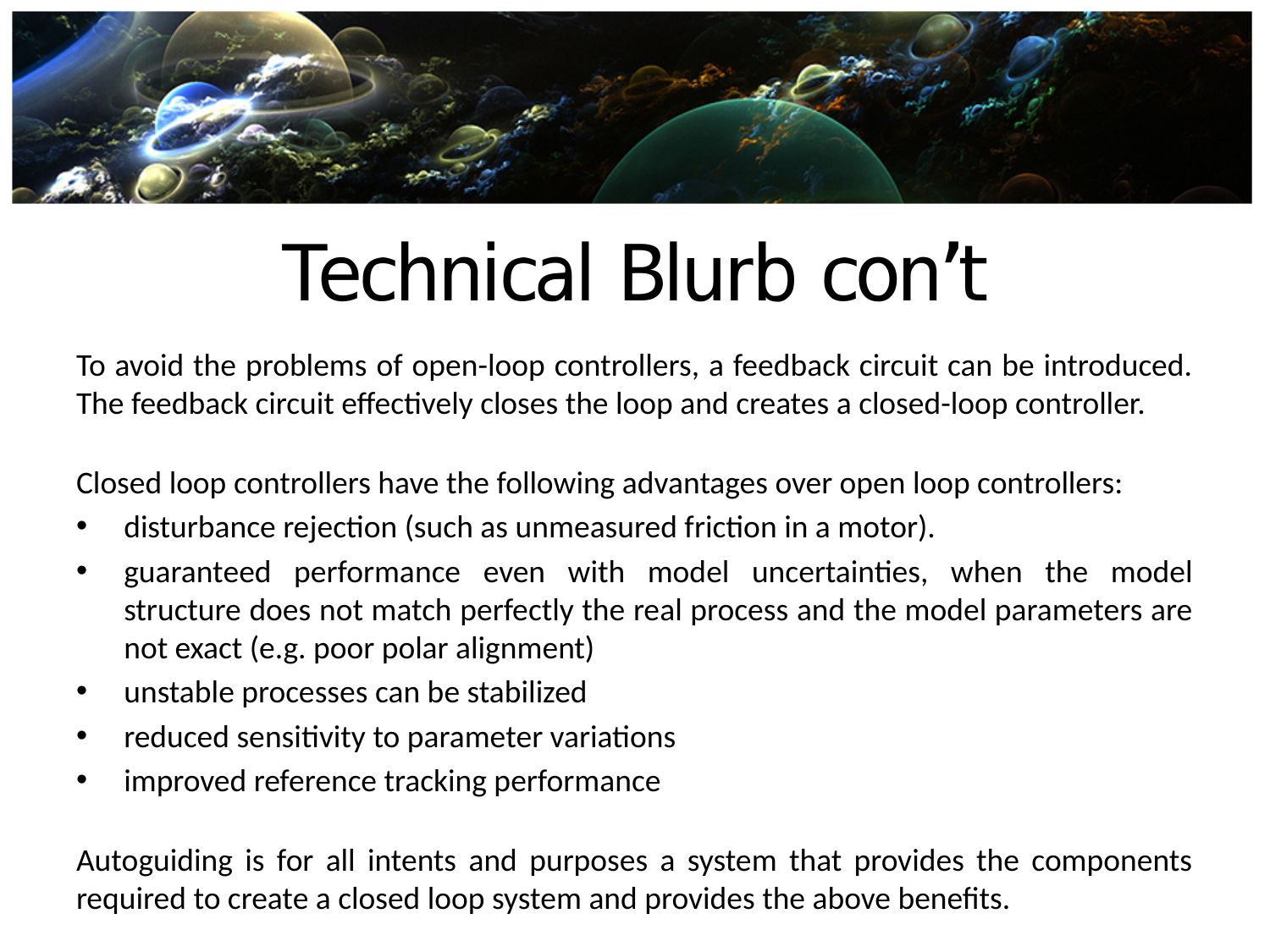

# Technical Blurb con’t
To avoid the problems of open-loop controllers, a feedback circuit can be introduced. The feedback circuit effectively closes the loop and creates a closed-loop controller.

Closed loop controllers have the following advantages over open loop controllers:
disturbance rejection (such as unmeasured friction in a motor).
guaranteed performance even with model uncertainties, when the model structure does not match perfectly the real process and the model parameters are not exact (e.g. poor polar alignment)
unstable processes can be stabilized
reduced sensitivity to parameter variations
improved reference tracking performance

Autoguiding is for all intents and purposes a system that provides the components required to create a closed loop system and provides the above benefits.